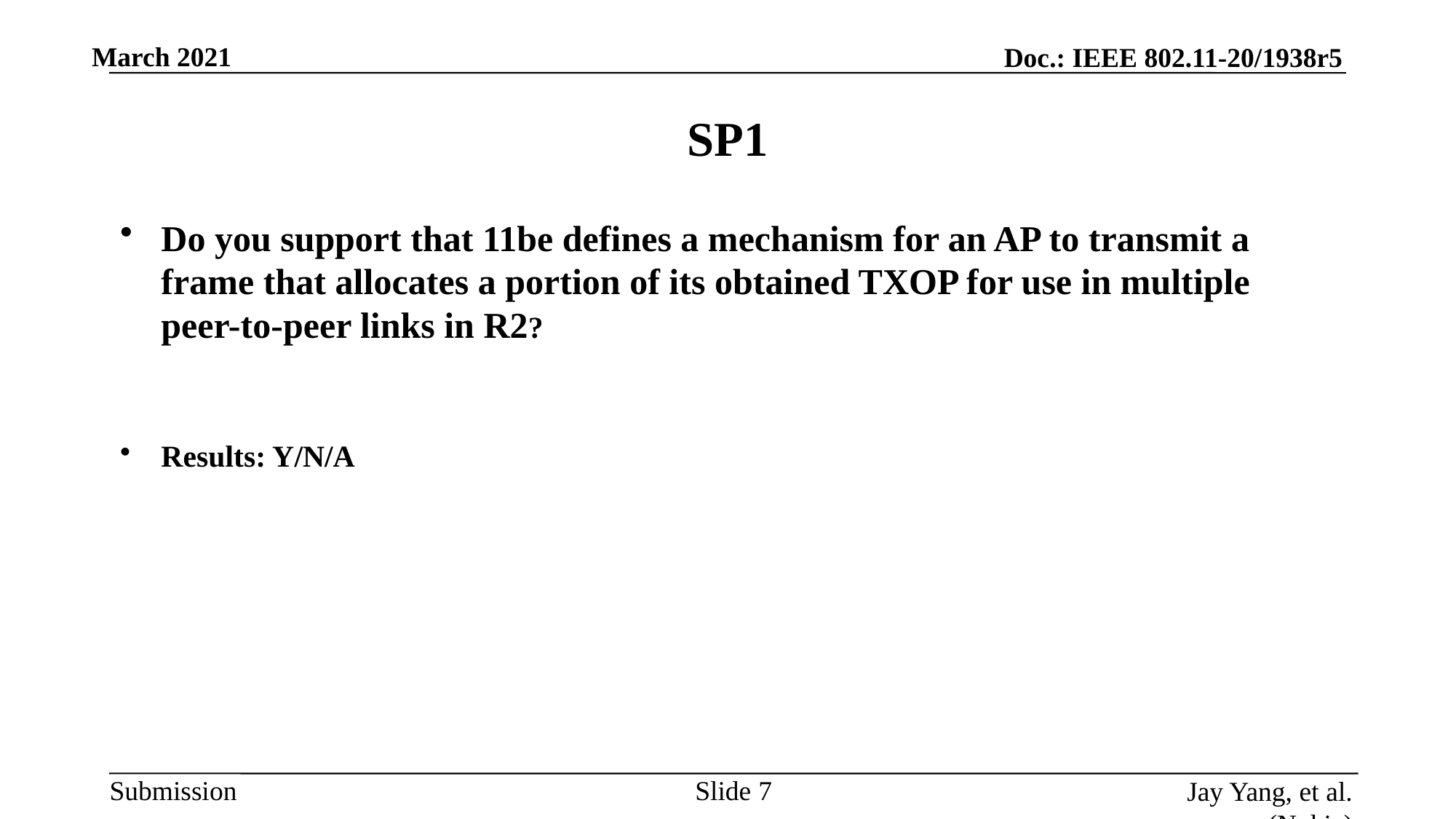

# SP1
Do you support that 11be defines a mechanism for an AP to transmit a frame that allocates a portion of its obtained TXOP for use in multiple peer-to-peer links in R2?

Results: Y/N/A

Slide 7
Jay Yang, et al. (Nokia)